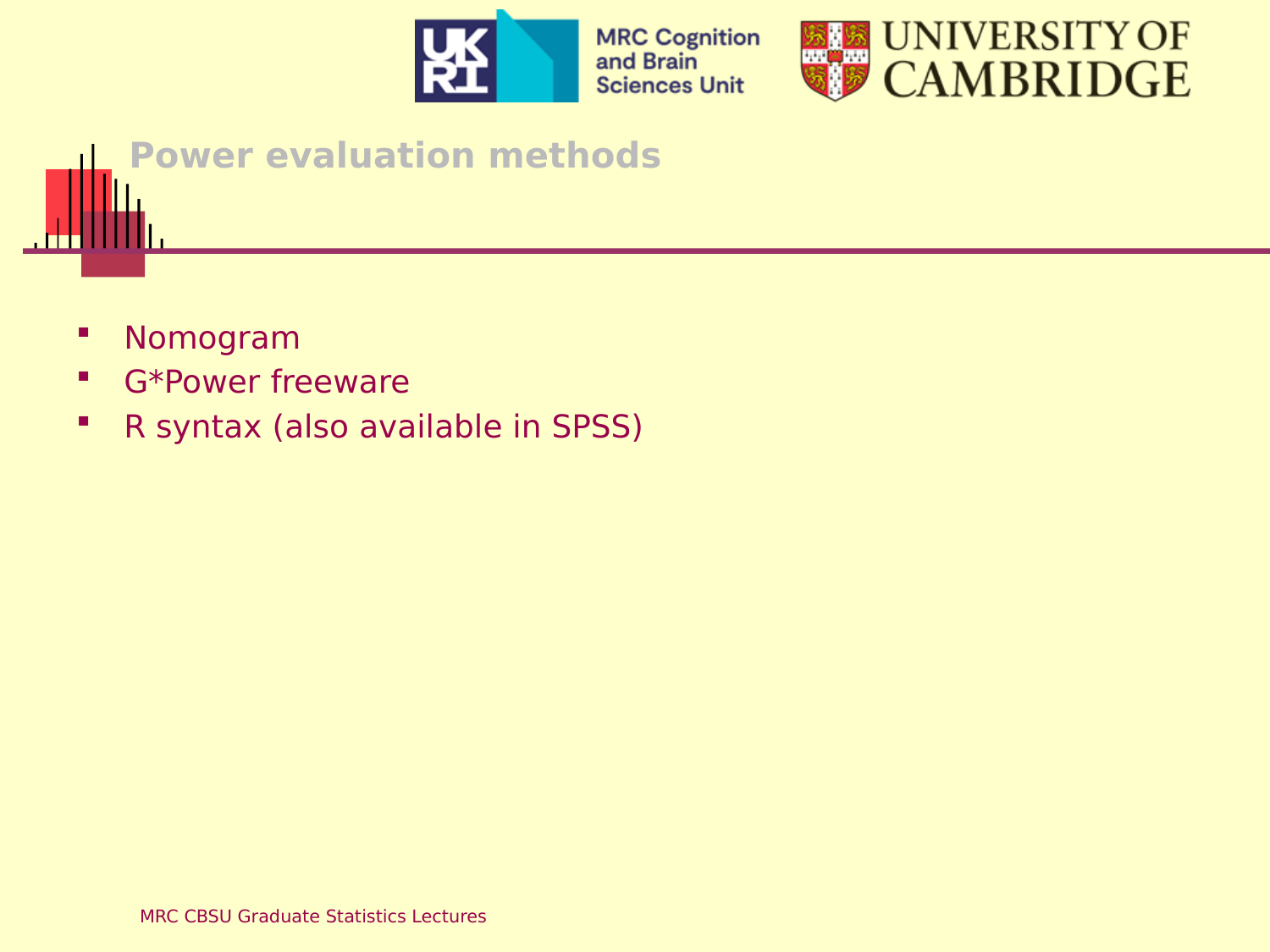

# Power evaluation methods

Nomogram
G*Power freeware
R syntax (also available in SPSS)

MRC CBSU Graduate Statistics Lectures